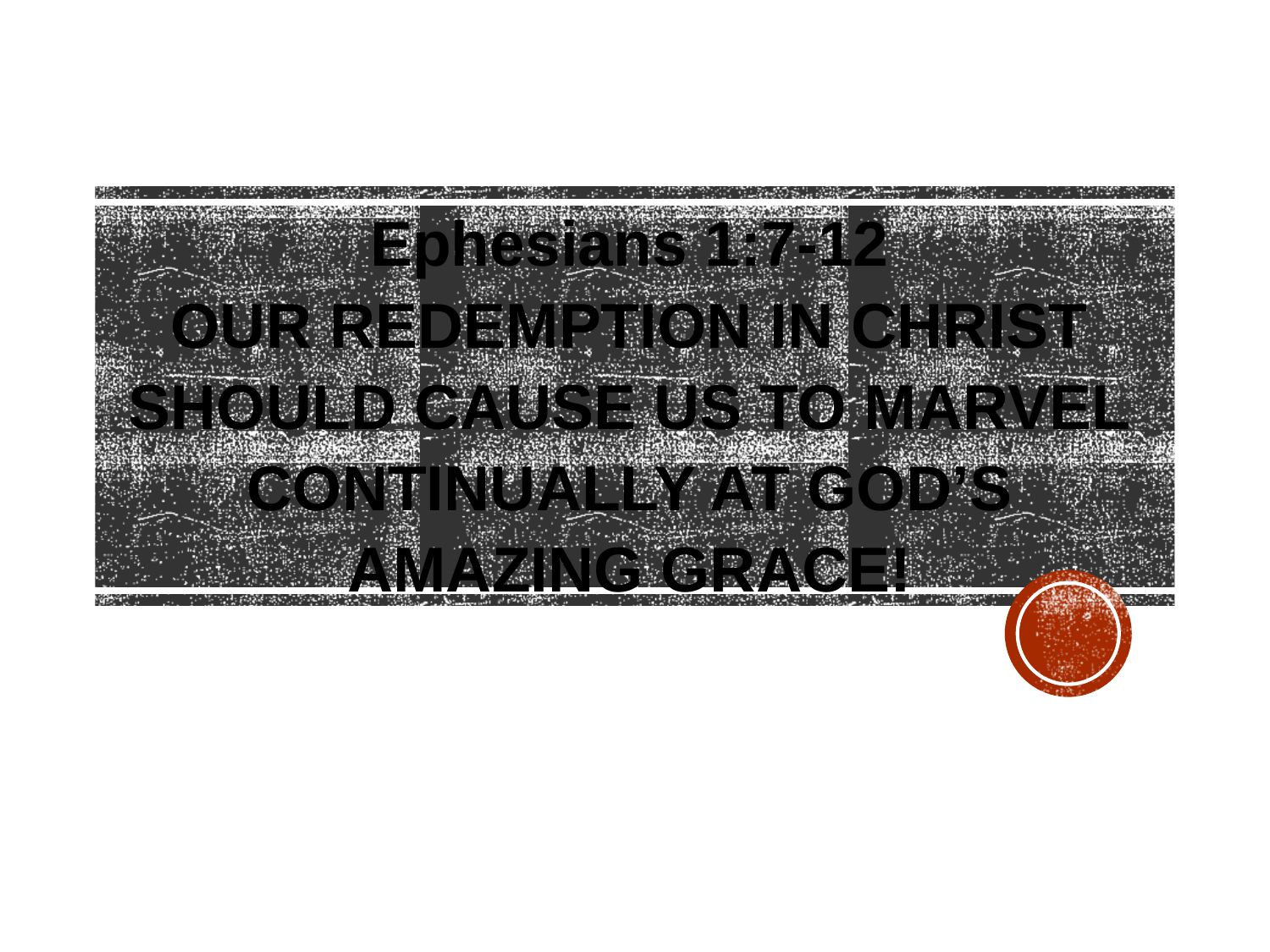

Ephesians 1:7-12
OUR REDEMPTION IN CHRIST SHOULD CAUSE US TO MARVEL CONTINUALLY AT GOD’S AMAZING GRACE!